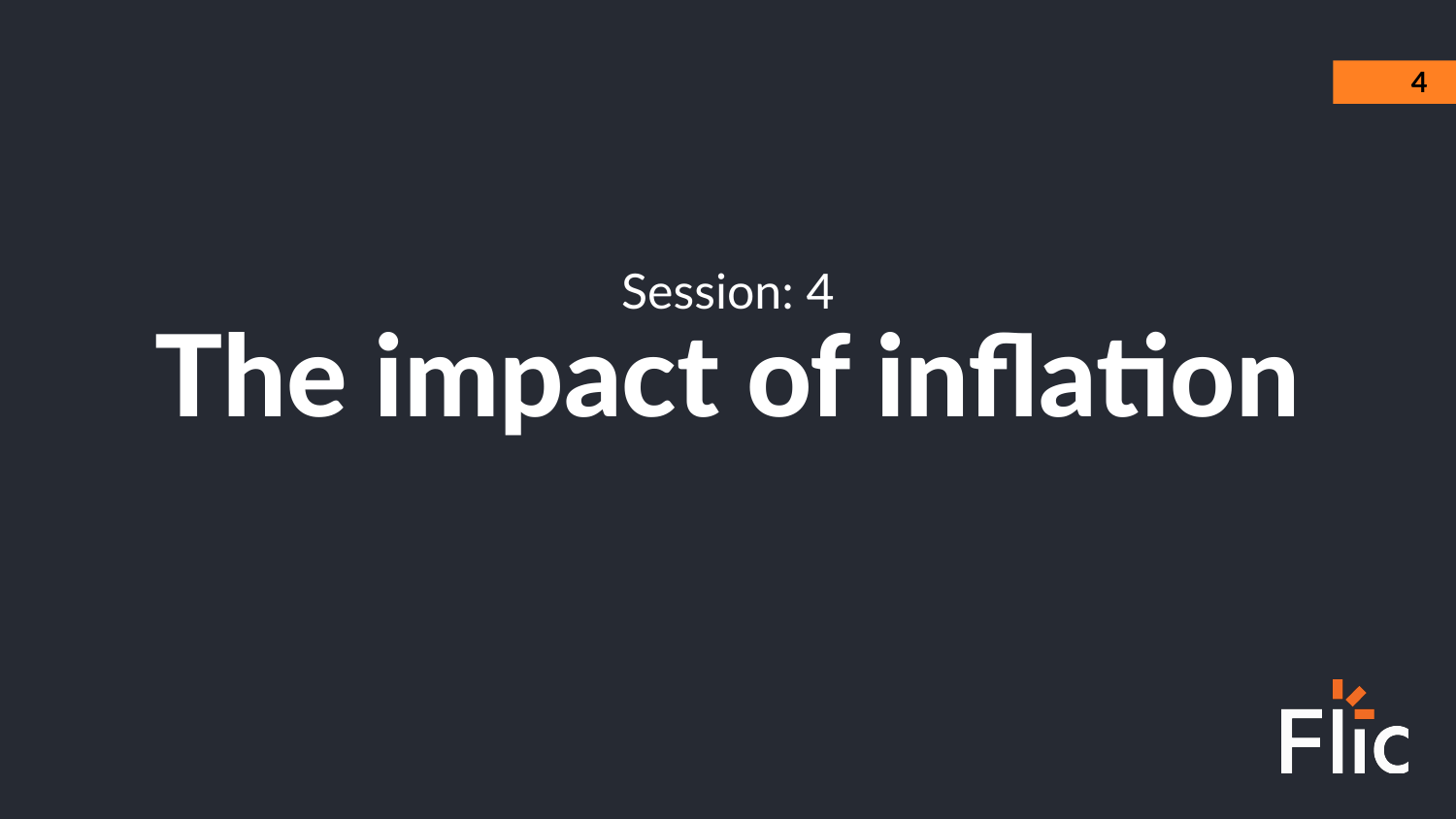

4

Session: 4
The impact of inflation